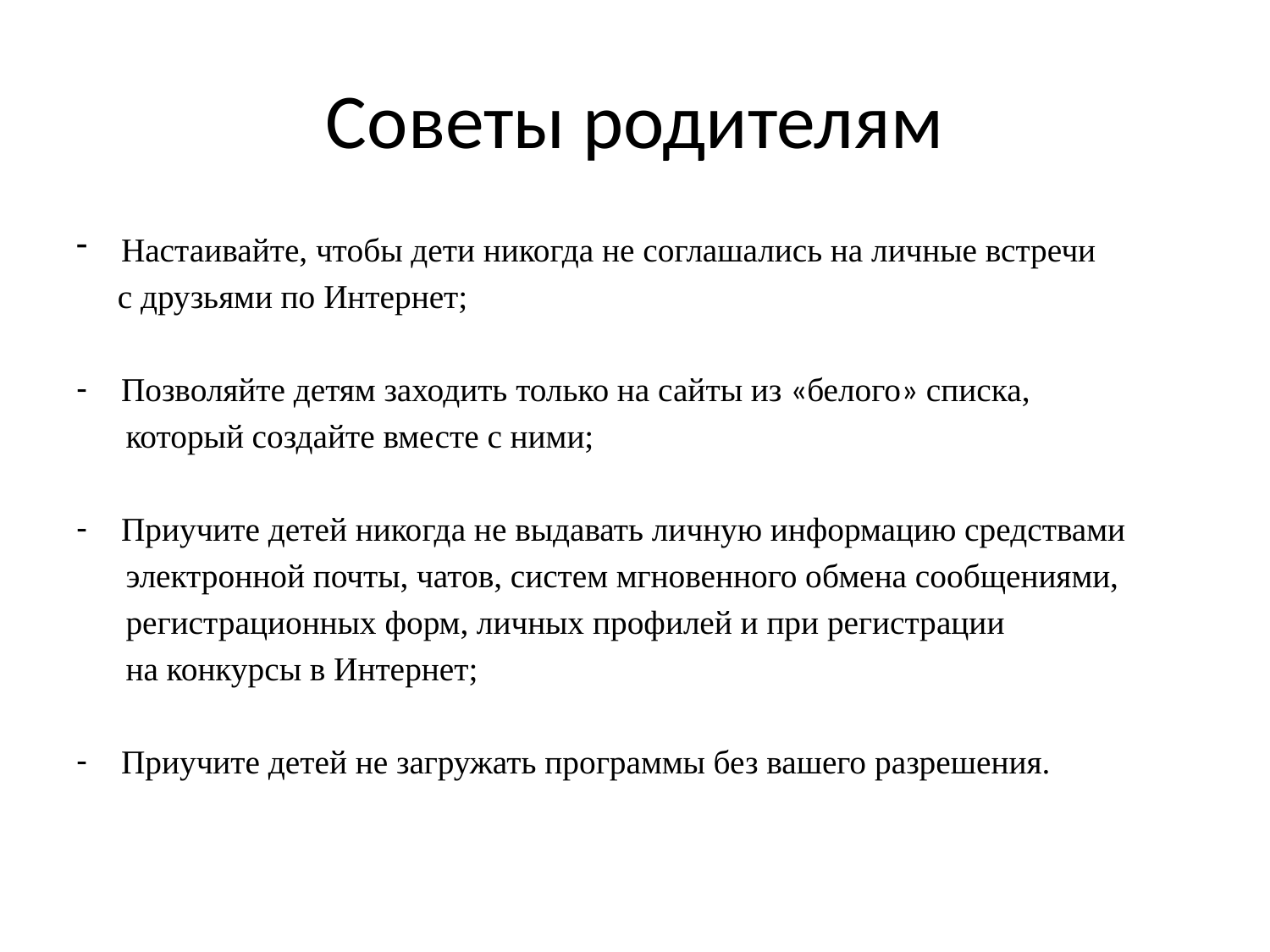

# Советы родителям
Настаивайте, чтобы дети никогда не соглашались на личные встречи
     с друзьями по Интернет;

Позволяйте детям заходить только на сайты из «белого» списка,
      который создайте вместе с ними;

Приучите детей никогда не выдавать личную информацию средствами
      электронной почты, чатов, систем мгновенного обмена сообщениями,
      регистрационных форм, личных профилей и при регистрации
      на конкурсы в Интернет;

Приучите детей не загружать программы без вашего разрешения.